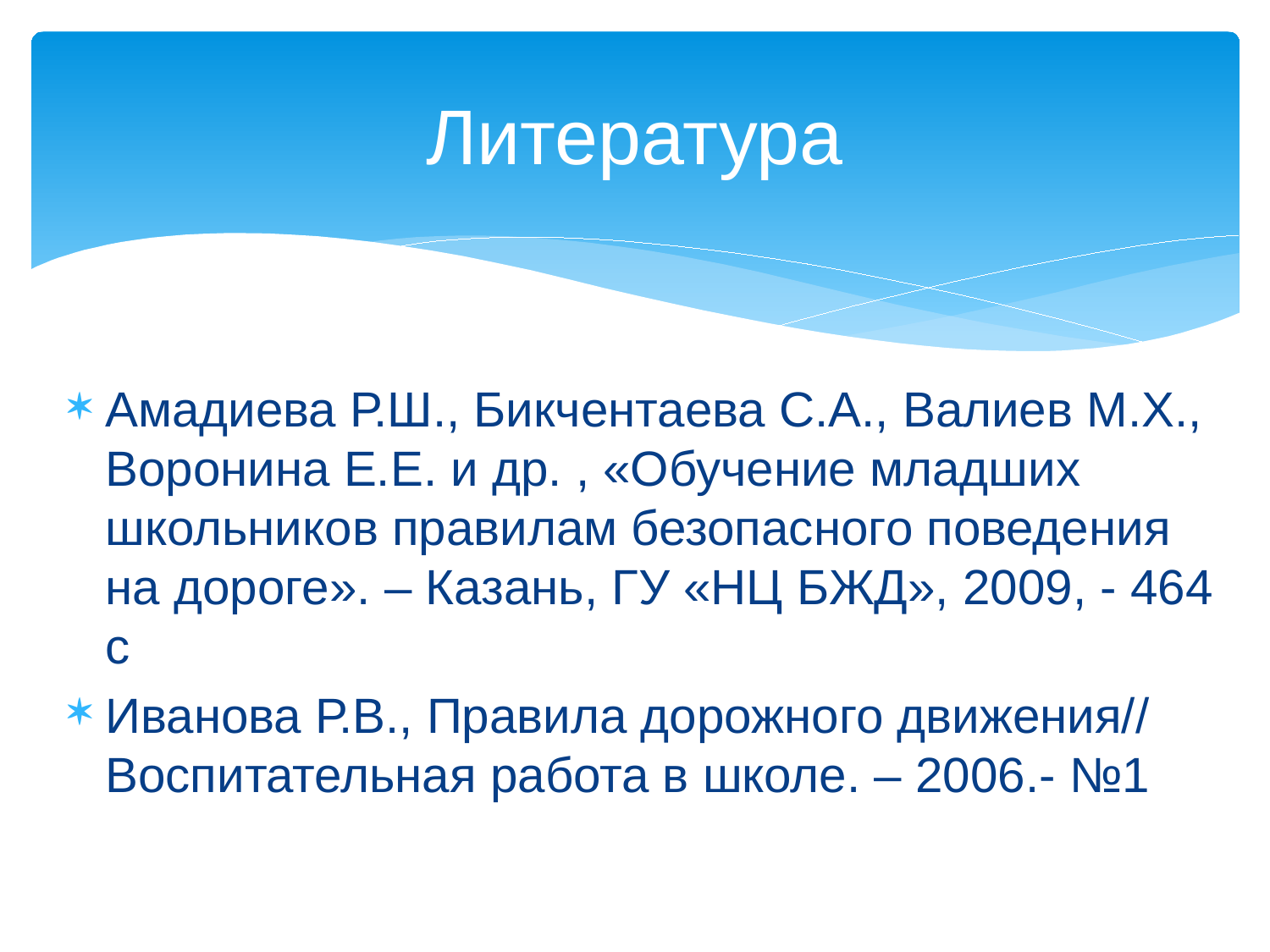

# Литература
Амадиева Р.Ш., Бикчентаева С.А., Валиев М.Х., Воронина Е.Е. и др. , «Обучение младших школьников правилам безопасного поведения на дороге». – Казань, ГУ «НЦ БЖД», 2009, - 464 с
Иванова Р.В., Правила дорожного движения// Воспитательная работа в школе. – 2006.- №1